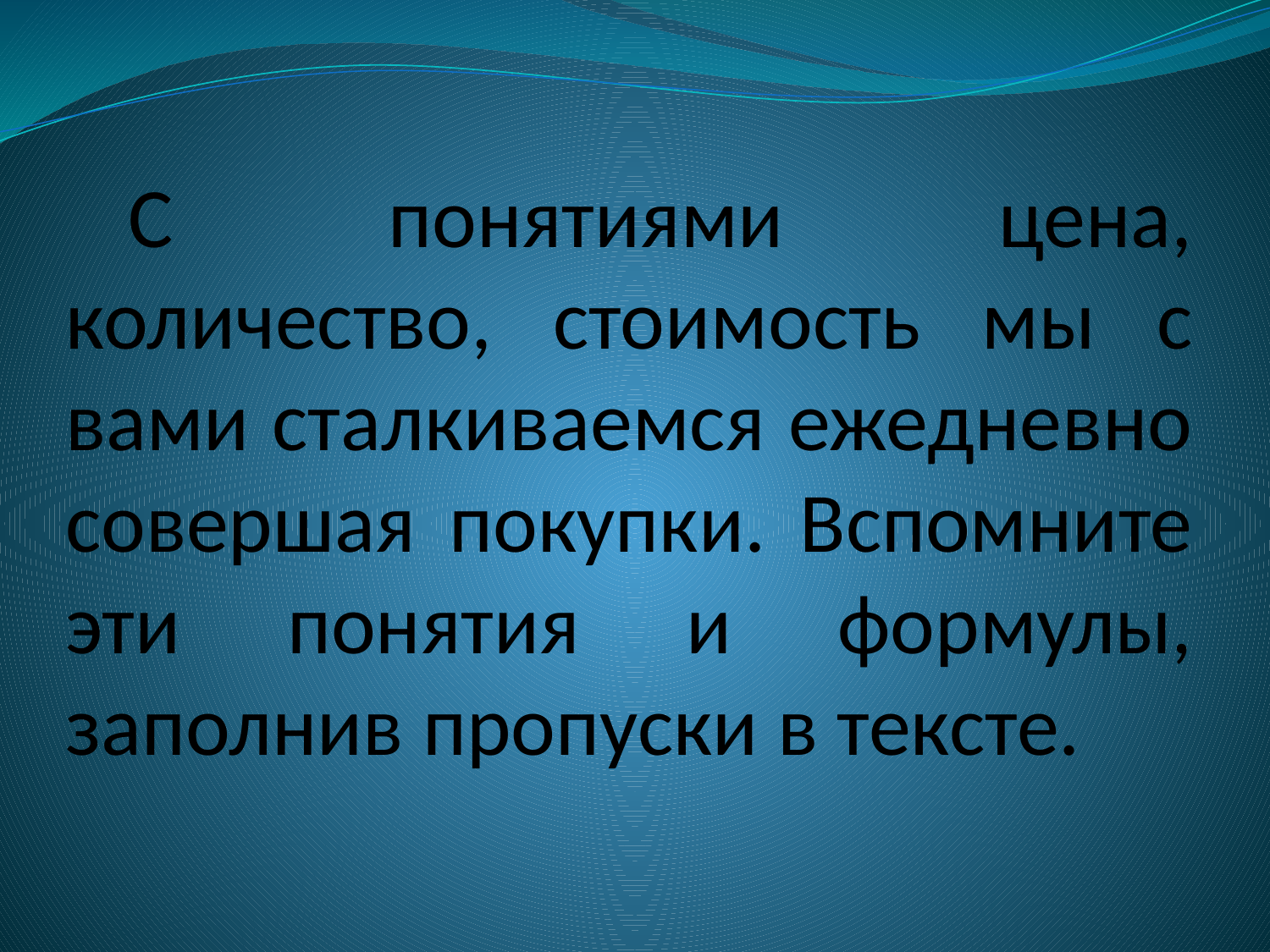

С понятиями цена, количество, стоимость мы с вами сталкиваемся ежедневно совершая покупки. Вспомните эти понятия и формулы, заполнив пропуски в тексте.

#